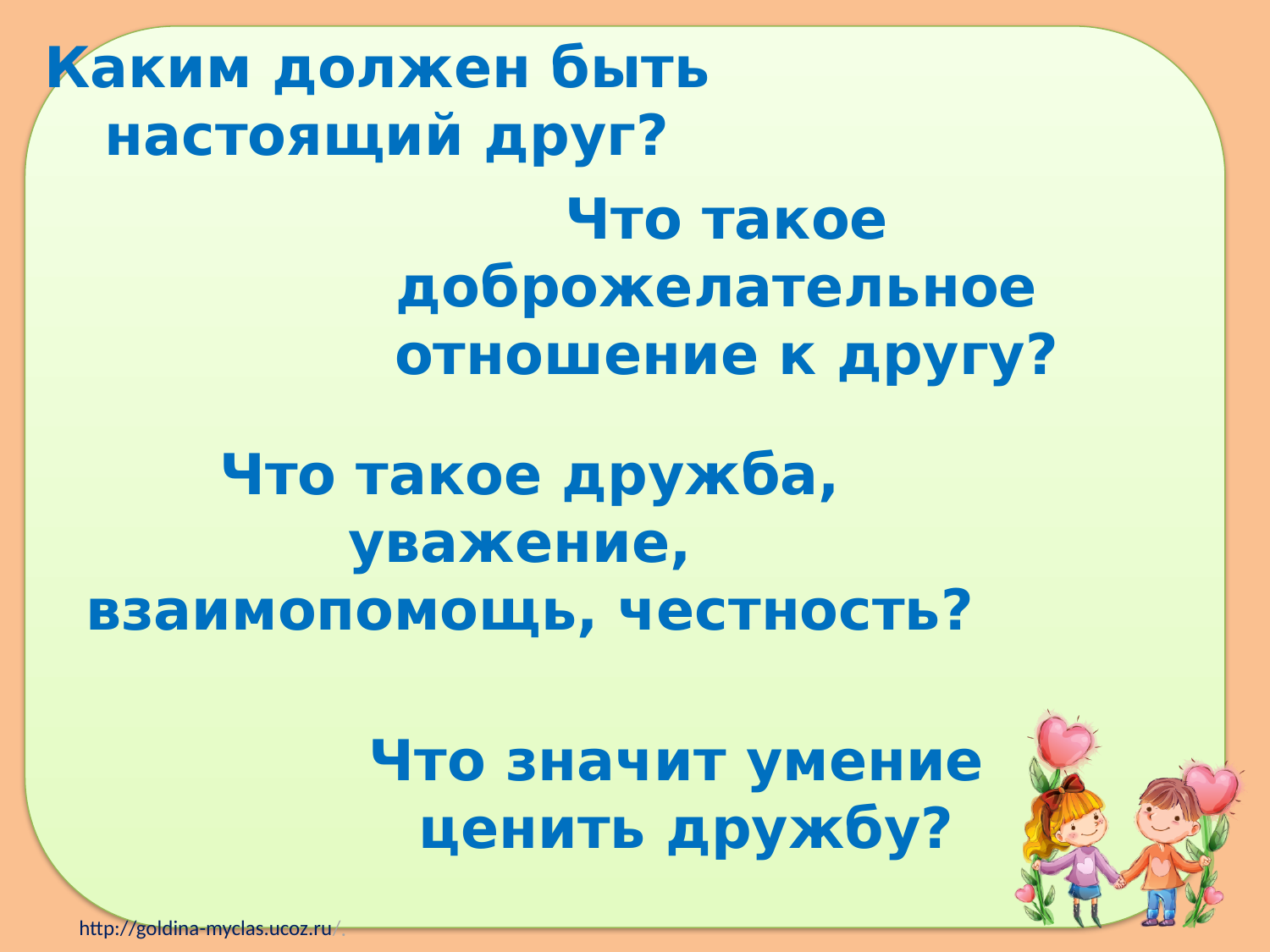

Каким должен быть
настоящий друг?
Что такое доброжелательное
отношение к другу?
Что такое дружба, уважение,
взаимопомощь, честность?
Что значит умение
ценить дружбу?